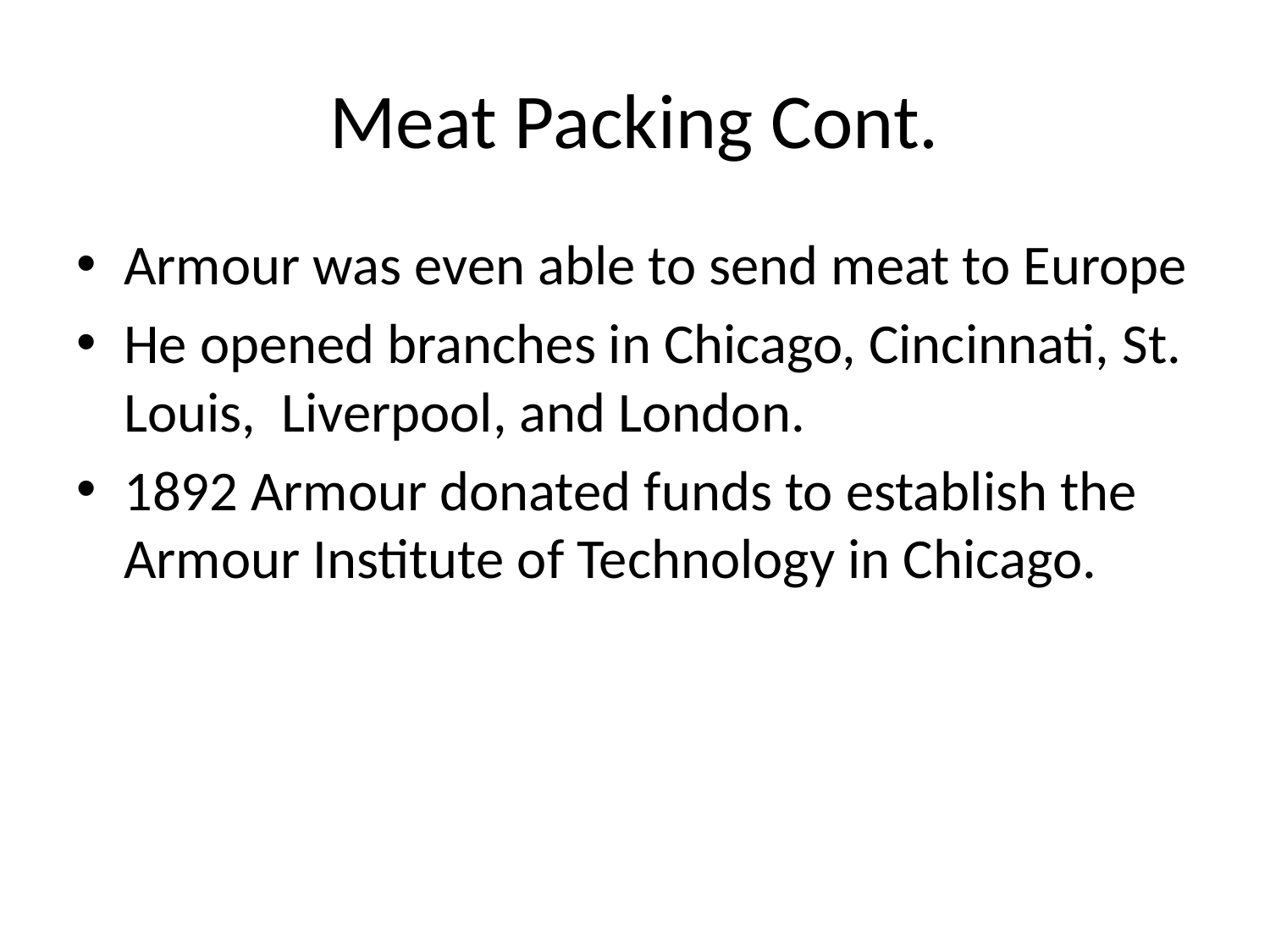

# Meat Packing Cont.
Armour was even able to send meat to Europe
He opened branches in Chicago, Cincinnati, St. Louis,  Liverpool, and London.
1892 Armour donated funds to establish the Armour Institute of Technology in Chicago.